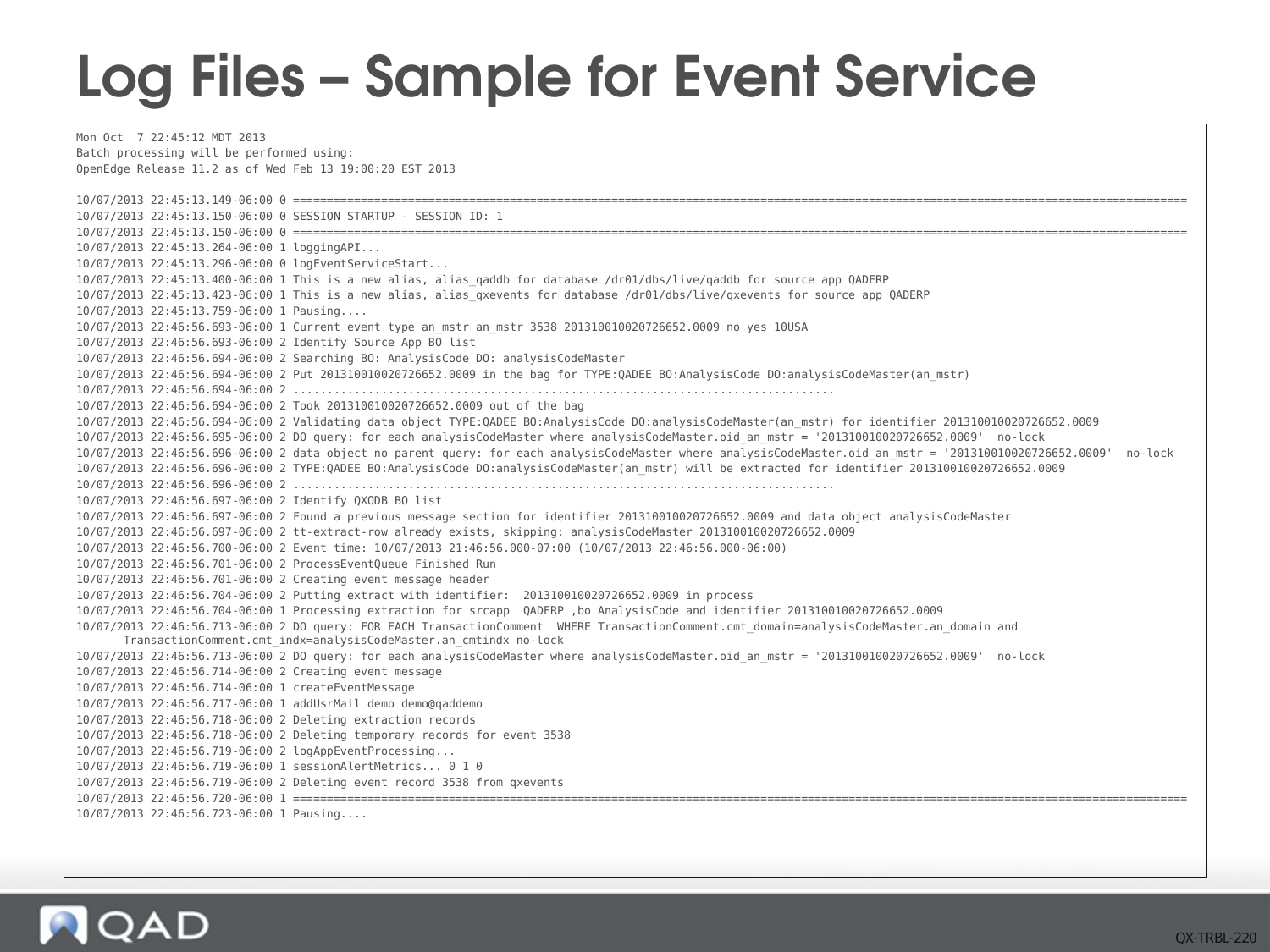

# Log Files – Sample for Event Service
Mon Oct  7 22:45:12 MDT 2013
Batch processing will be performed using:
OpenEdge Release 11.2 as of Wed Feb 13 19:00:20 EST 2013

10/07/2013 22:45:13.149-06:00 0 ====================================================================================================================================
10/07/2013 22:45:13.150-06:00 0 SESSION STARTUP - SESSION ID: 1
10/07/2013 22:45:13.150-06:00 0 ====================================================================================================================================
10/07/2013 22:45:13.264-06:00 1 loggingAPI...
10/07/2013 22:45:13.296-06:00 0 logEventServiceStart...
10/07/2013 22:45:13.400-06:00 1 This is a new alias, alias_qaddb for database /dr01/dbs/live/qaddb for source app QADERP
10/07/2013 22:45:13.423-06:00 1 This is a new alias, alias_qxevents for database /dr01/dbs/live/qxevents for source app QADERP
10/07/2013 22:45:13.759-06:00 1 Pausing....
10/07/2013 22:46:56.693-06:00 1 Current event type an_mstr an_mstr 3538 201310010020726652.0009 no yes 10USA
10/07/2013 22:46:56.693-06:00 2 Identify Source App BO list
10/07/2013 22:46:56.694-06:00 2 Searching BO: AnalysisCode DO: analysisCodeMaster
10/07/2013 22:46:56.694-06:00 2 Put 201310010020726652.0009 in the bag for TYPE:QADEE BO:AnalysisCode DO:analysisCodeMaster(an_mstr)
10/07/2013 22:46:56.694-06:00 2 ................................................................................
10/07/2013 22:46:56.694-06:00 2 Took 201310010020726652.0009 out of the bag
10/07/2013 22:46:56.694-06:00 2 Validating data object TYPE:QADEE BO:AnalysisCode DO:analysisCodeMaster(an_mstr) for identifier 201310010020726652.0009
10/07/2013 22:46:56.695-06:00 2 DO query: for each analysisCodeMaster where analysisCodeMaster.oid_an_mstr = '201310010020726652.0009'  no-lock
10/07/2013 22:46:56.696-06:00 2 data object no parent query: for each analysisCodeMaster where analysisCodeMaster.oid_an_mstr = '201310010020726652.0009'  no-lock
10/07/2013 22:46:56.696-06:00 2 TYPE:QADEE BO:AnalysisCode DO:analysisCodeMaster(an_mstr) will be extracted for identifier 201310010020726652.0009
10/07/2013 22:46:56.696-06:00 2 ................................................................................
10/07/2013 22:46:56.697-06:00 2 Identify QXODB BO list
10/07/2013 22:46:56.697-06:00 2 Found a previous message section for identifier 201310010020726652.0009 and data object analysisCodeMaster
10/07/2013 22:46:56.697-06:00 2 tt-extract-row already exists, skipping: analysisCodeMaster 201310010020726652.0009
10/07/2013 22:46:56.700-06:00 2 Event time: 10/07/2013 21:46:56.000-07:00 (10/07/2013 22:46:56.000-06:00)
10/07/2013 22:46:56.701-06:00 2 ProcessEventQueue Finished Run
10/07/2013 22:46:56.701-06:00 2 Creating event message header
10/07/2013 22:46:56.704-06:00 2 Putting extract with identifier:  201310010020726652.0009 in process
10/07/2013 22:46:56.704-06:00 1 Processing extraction for srcapp  QADERP ,bo AnalysisCode and identifier 201310010020726652.0009
10/07/2013 22:46:56.713-06:00 2 DO query: FOR EACH TransactionComment  WHERE TransactionComment.cmt_domain=analysisCodeMaster.an_domain and TransactionComment.cmt_indx=analysisCodeMaster.an_cmtindx no-lock
10/07/2013 22:46:56.713-06:00 2 DO query: for each analysisCodeMaster where analysisCodeMaster.oid_an_mstr = '201310010020726652.0009'  no-lock
10/07/2013 22:46:56.714-06:00 2 Creating event message
10/07/2013 22:46:56.714-06:00 1 createEventMessage
10/07/2013 22:46:56.717-06:00 1 addUsrMail demo demo@qaddemo
10/07/2013 22:46:56.718-06:00 2 Deleting extraction records
10/07/2013 22:46:56.718-06:00 2 Deleting temporary records for event 3538
10/07/2013 22:46:56.719-06:00 2 logAppEventProcessing...
10/07/2013 22:46:56.719-06:00 1 sessionAlertMetrics... 0 1 0
10/07/2013 22:46:56.719-06:00 2 Deleting event record 3538 from qxevents
10/07/2013 22:46:56.720-06:00 1 ====================================================================================================================================
10/07/2013 22:46:56.723-06:00 1 Pausing....

QX-TRBL-220